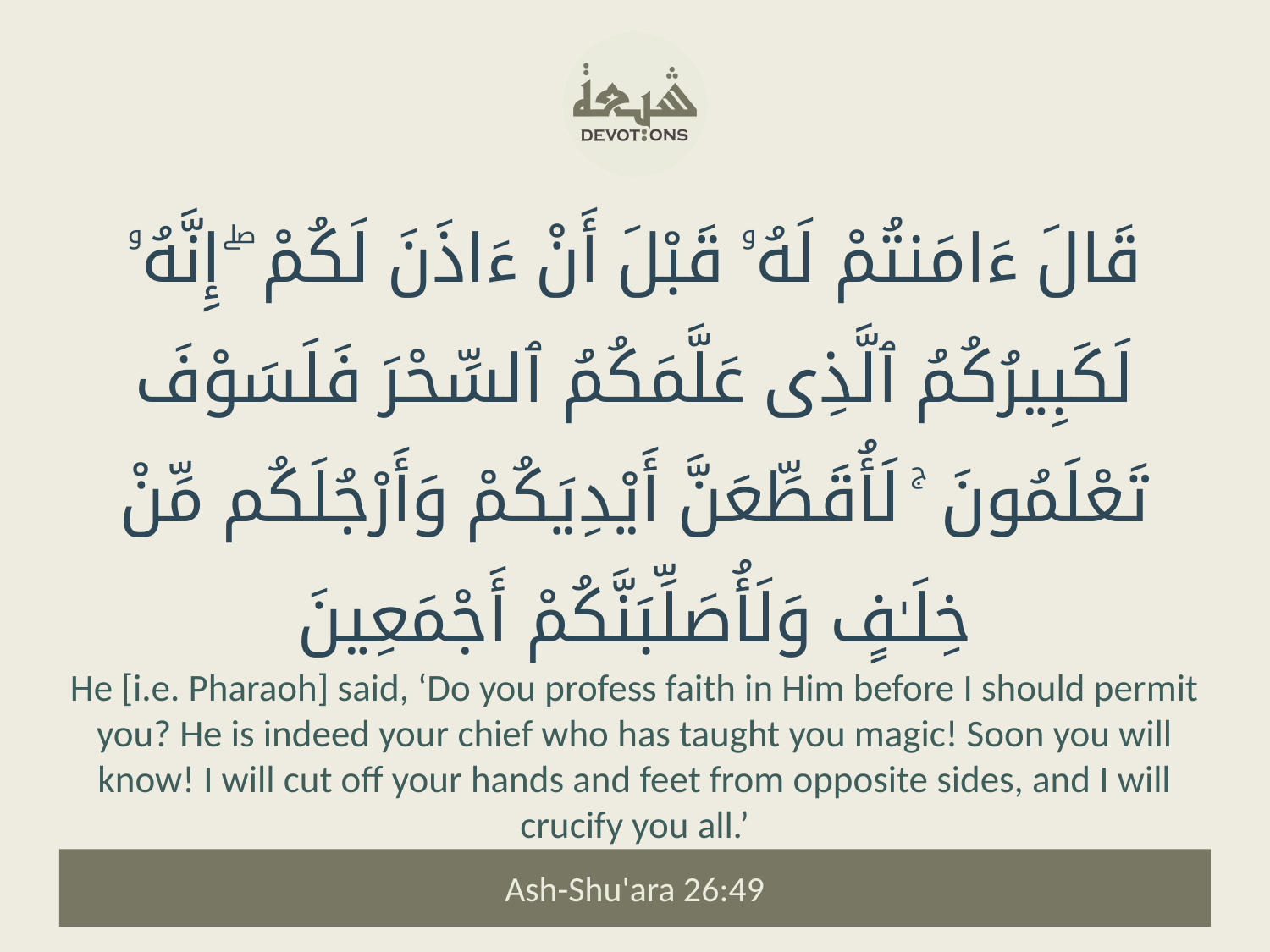

قَالَ ءَامَنتُمْ لَهُۥ قَبْلَ أَنْ ءَاذَنَ لَكُمْ ۖ إِنَّهُۥ لَكَبِيرُكُمُ ٱلَّذِى عَلَّمَكُمُ ٱلسِّحْرَ فَلَسَوْفَ تَعْلَمُونَ ۚ لَأُقَطِّعَنَّ أَيْدِيَكُمْ وَأَرْجُلَكُم مِّنْ خِلَـٰفٍ وَلَأُصَلِّبَنَّكُمْ أَجْمَعِينَ
He [i.e. Pharaoh] said, ‘Do you profess faith in Him before I should permit you? He is indeed your chief who has taught you magic! Soon you will know! I will cut off your hands and feet from opposite sides, and I will crucify you all.’
Ash-Shu'ara 26:49